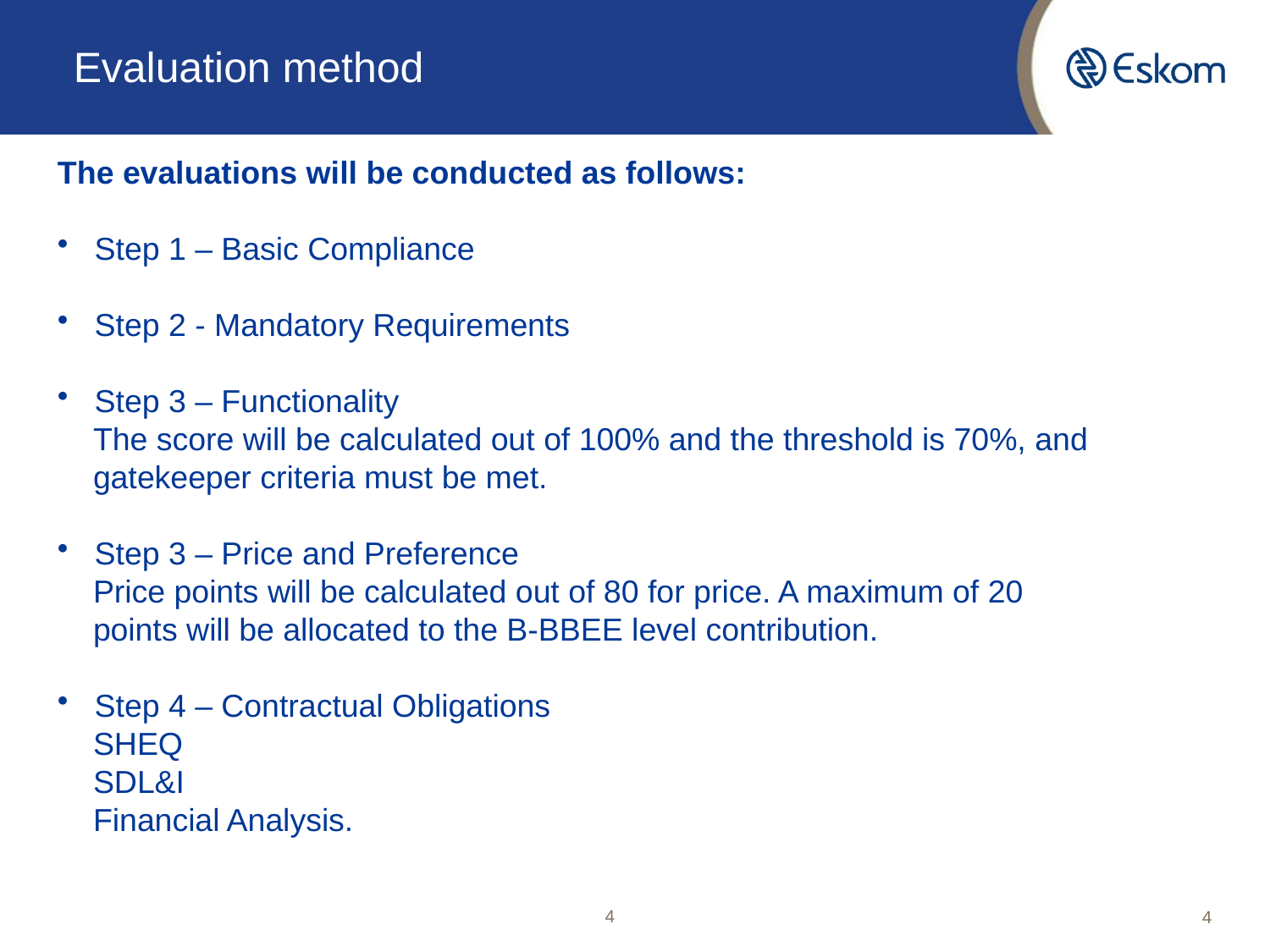

Evaluation method
The evaluations will be conducted as follows:

Step 1 – Basic Compliance

Step 2 - Mandatory Requirements

Step 3 – Functionality
    The score will be calculated out of 100% and the threshold is 70%, and
    gatekeeper criteria must be met.

Step 3 – Price and Preference
    Price points will be calculated out of 80 for price. A maximum of 20
    points will be allocated to the B-BBEE level contribution.

Step 4 – Contractual Obligations
    SHEQ
    SDL&I
    Financial Analysis.

4
4